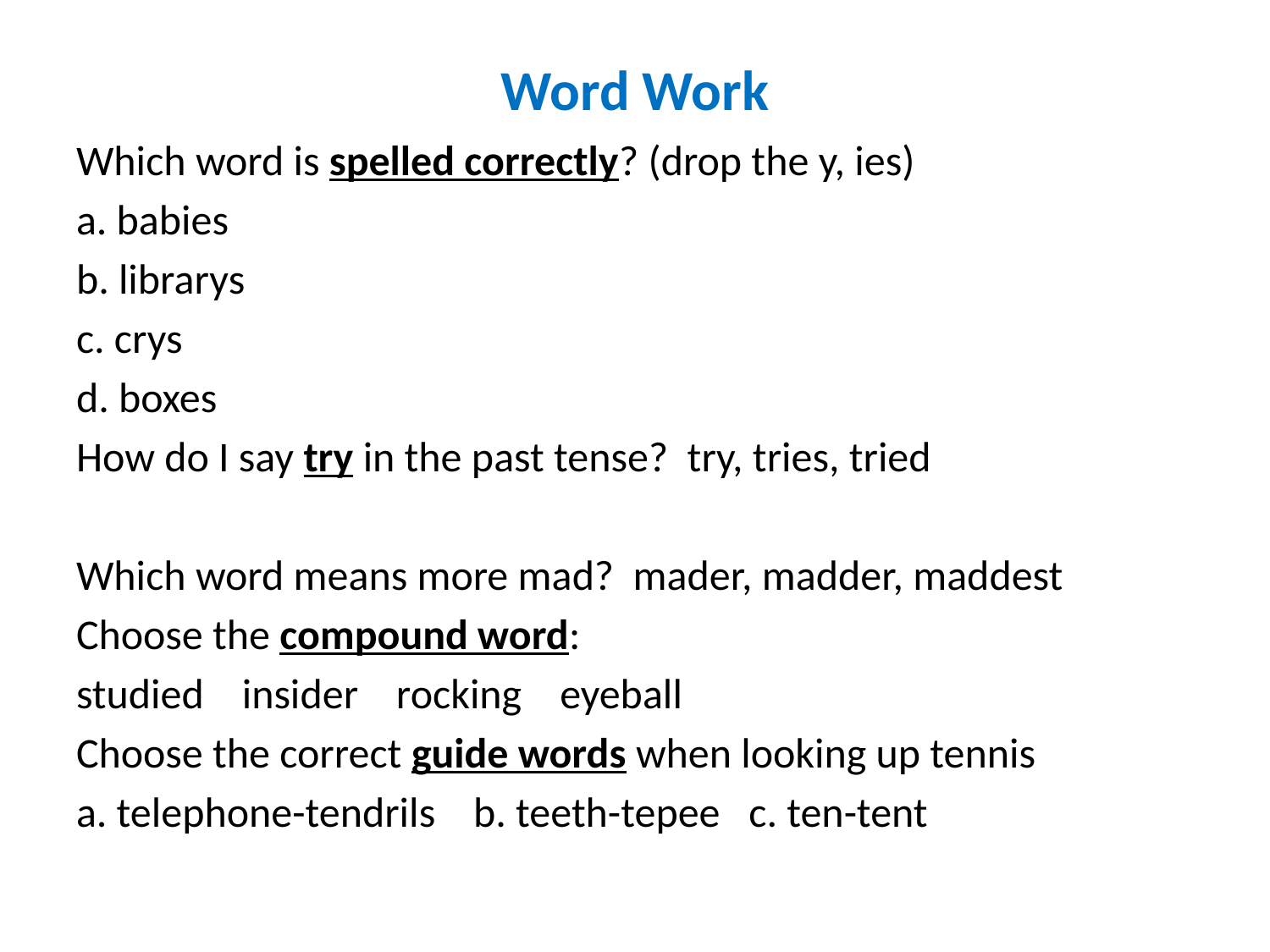

# Word Work
Which word is spelled correctly? (drop the y, ies)
a. babies
b. librarys
c. crys
d. boxes
How do I say try in the past tense?  try, tries, tried

Which word means more mad?  mader, madder, maddest
Choose the compound word:
studied    insider    rocking    eyeball
Choose the correct guide words when looking up tennis
a. telephone-tendrils    b. teeth-tepee   c. ten-tent